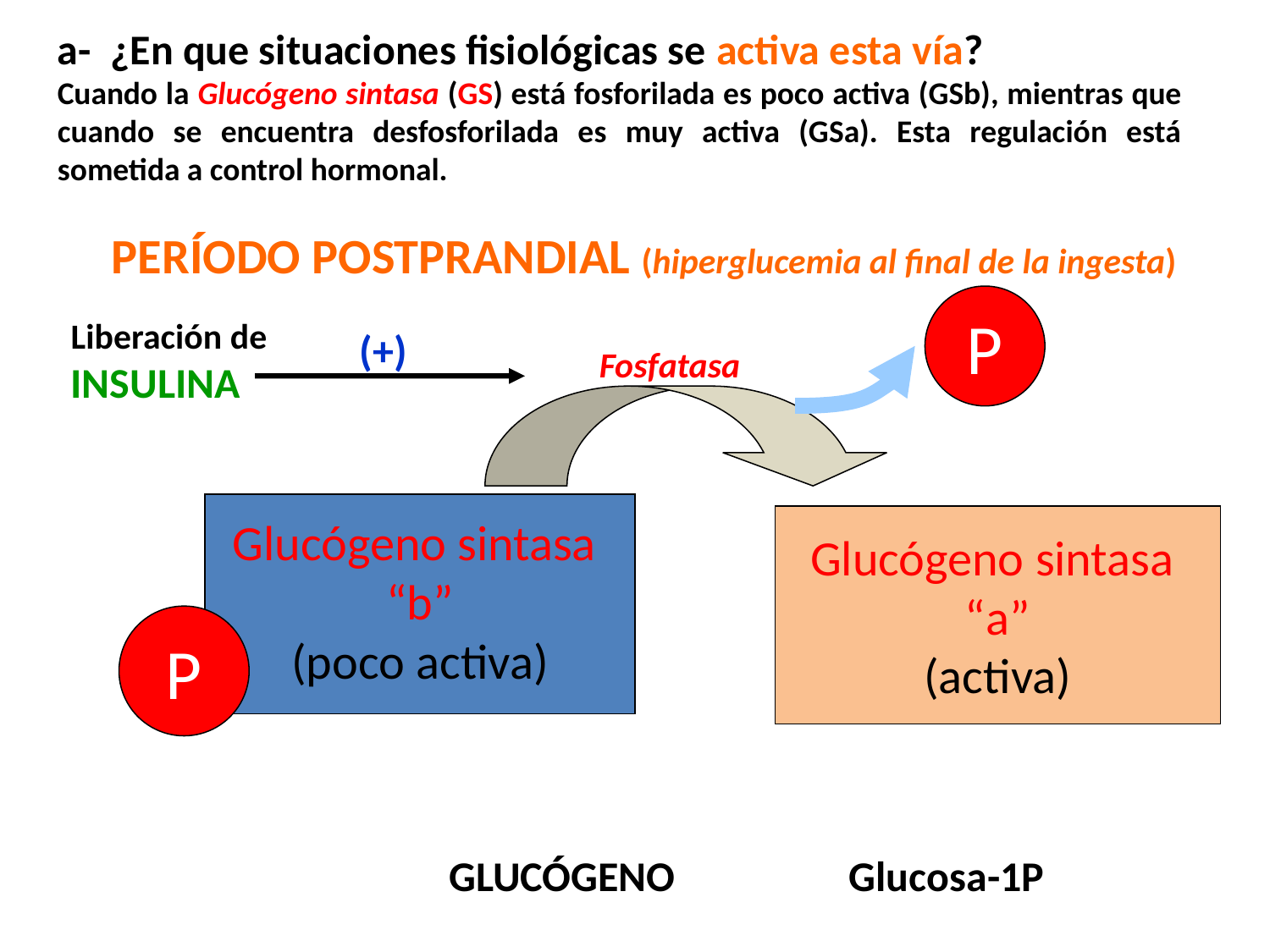

a-  ¿En que situaciones fisiológicas se activa esta vía?
Cuando la Glucógeno sintasa (GS) está fosforilada es poco activa (GSb), mientras que cuando se encuentra desfosforilada es muy activa (GSa). Esta regulación está sometida a control hormonal.
PERÍODO POSTPRANDIAL (hiperglucemia al final de la ingesta)
P

Liberación de
INSULINA
(+)

Fosfatasa

Glucógeno sintasa
“b”
(poco activa)

P
Glucógeno sintasa
“a”
(activa)
GLUCÓGENO		  Glucosa-1P